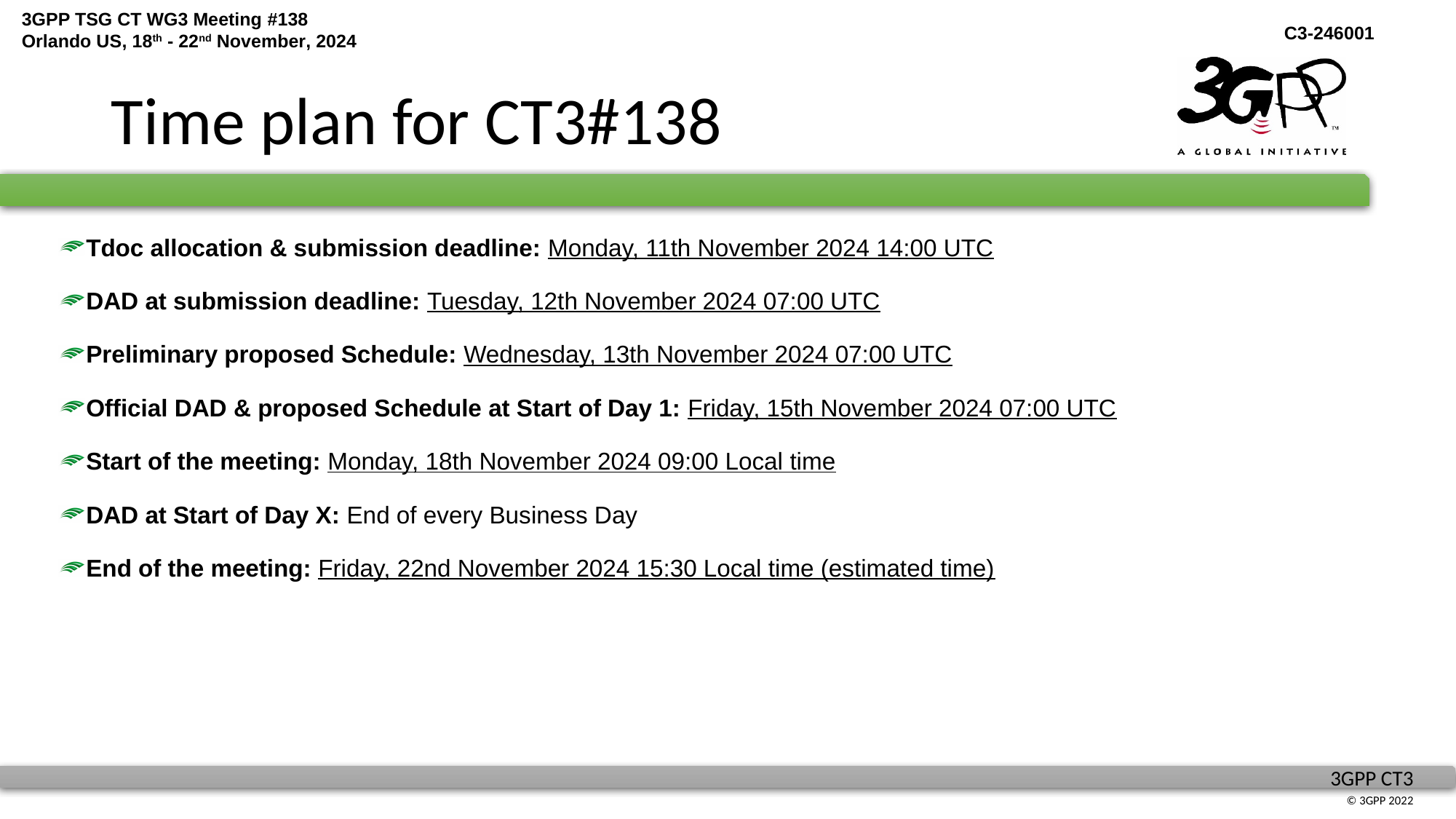

# Time plan for CT3#138
Tdoc allocation & submission deadline: Monday, 11th November 2024 14:00 UTC
DAD at submission deadline: Tuesday, 12th November 2024 07:00 UTC
Preliminary proposed Schedule: Wednesday, 13th November 2024 07:00 UTC
Official DAD & proposed Schedule at Start of Day 1: Friday, 15th November 2024 07:00 UTC
Start of the meeting: Monday, 18th November 2024 09:00 Local time
DAD at Start of Day X: End of every Business Day
End of the meeting: Friday, 22nd November 2024 15:30 Local time (estimated time)